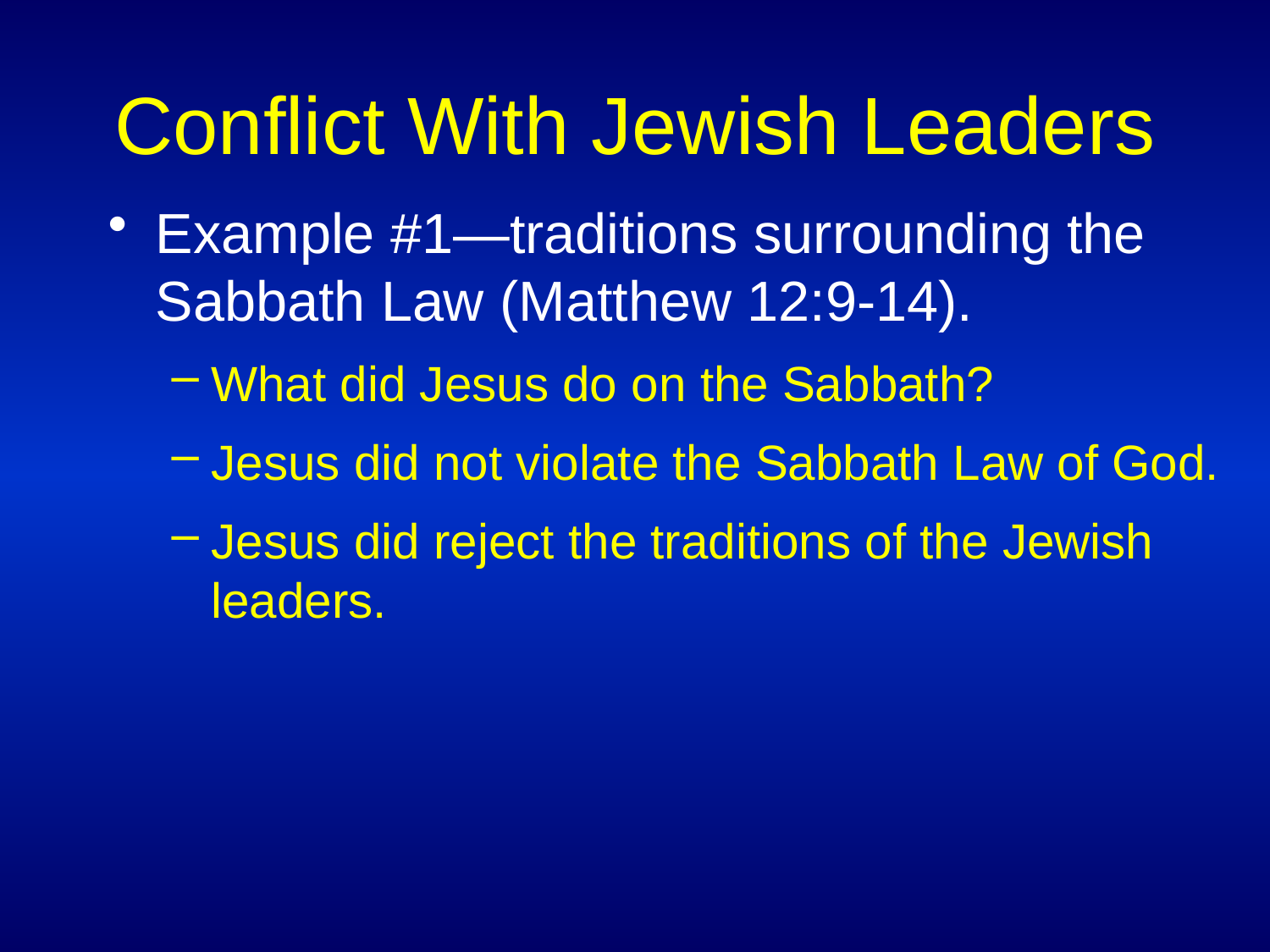

# Conflict With Jewish Leaders
Example #1—traditions surrounding the Sabbath Law (Matthew 12:9-14).
What did Jesus do on the Sabbath?
Jesus did not violate the Sabbath Law of God.
Jesus did reject the traditions of the Jewish leaders.